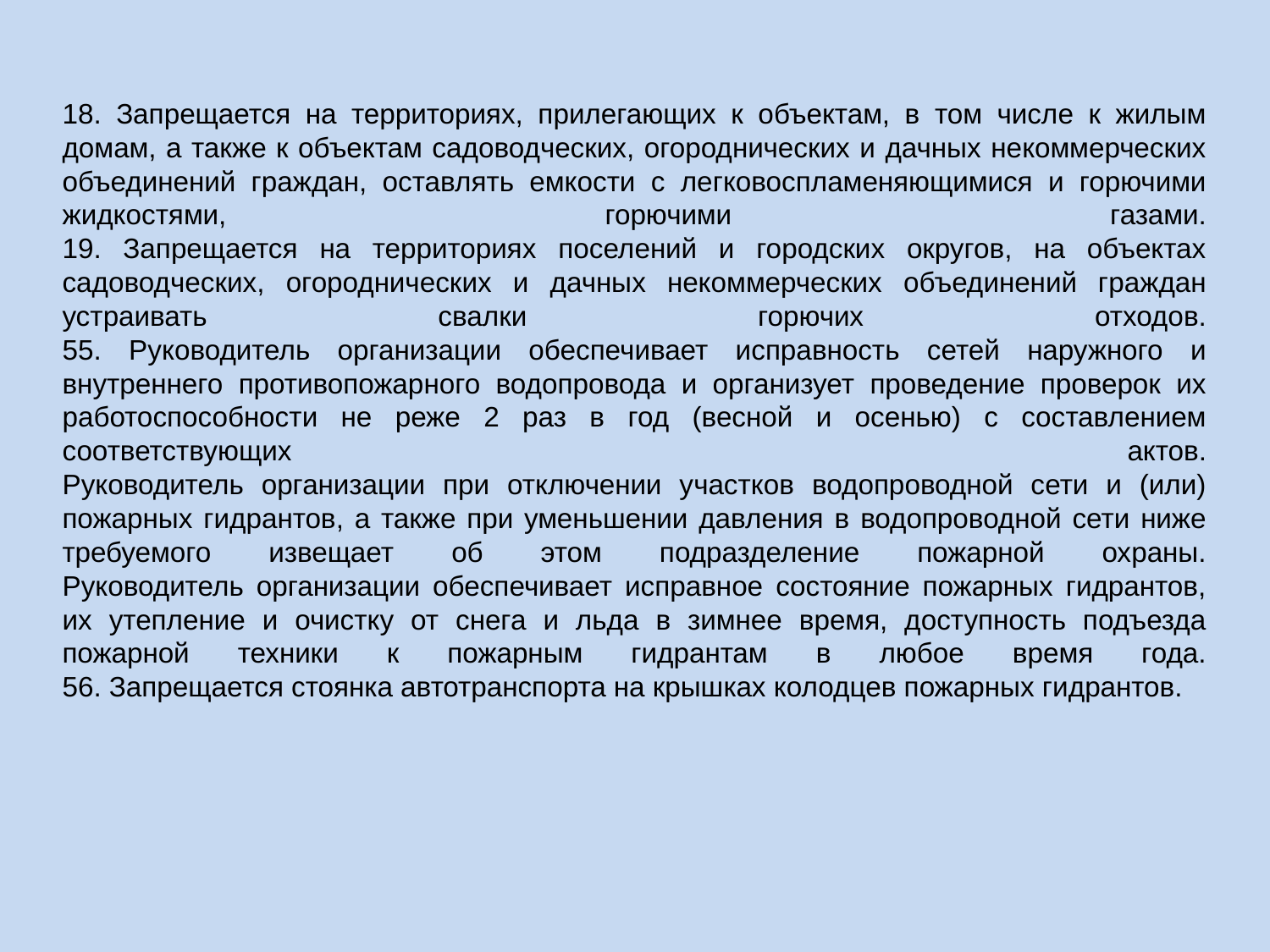

18. Запрещается на территориях, прилегающих к объектам, в том числе к жилым домам, а также к объектам садоводческих, огороднических и дачных некоммерческих объединений граждан, оставлять емкости с легковоспламеняющимися и горючими жидкостями, горючими газами.
19. Запрещается на территориях поселений и городских округов, на объектах садоводческих, огороднических и дачных некоммерческих объединений граждан устраивать свалки горючих отходов.
55. Руководитель организации обеспечивает исправность сетей наружного и внутреннего противопожарного водопровода и организует проведение проверок их работоспособности не реже 2 раз в год (весной и осенью) с составлением соответствующих актов.
Руководитель организации при отключении участков водопроводной сети и (или) пожарных гидрантов, а также при уменьшении давления в водопроводной сети ниже требуемого извещает об этом подразделение пожарной охраны.
Руководитель организации обеспечивает исправное состояние пожарных гидрантов, их утепление и очистку от снега и льда в зимнее время, доступность подъезда пожарной техники к пожарным гидрантам в любое время года.
56. Запрещается стоянка автотранспорта на крышках колодцев пожарных гидрантов.